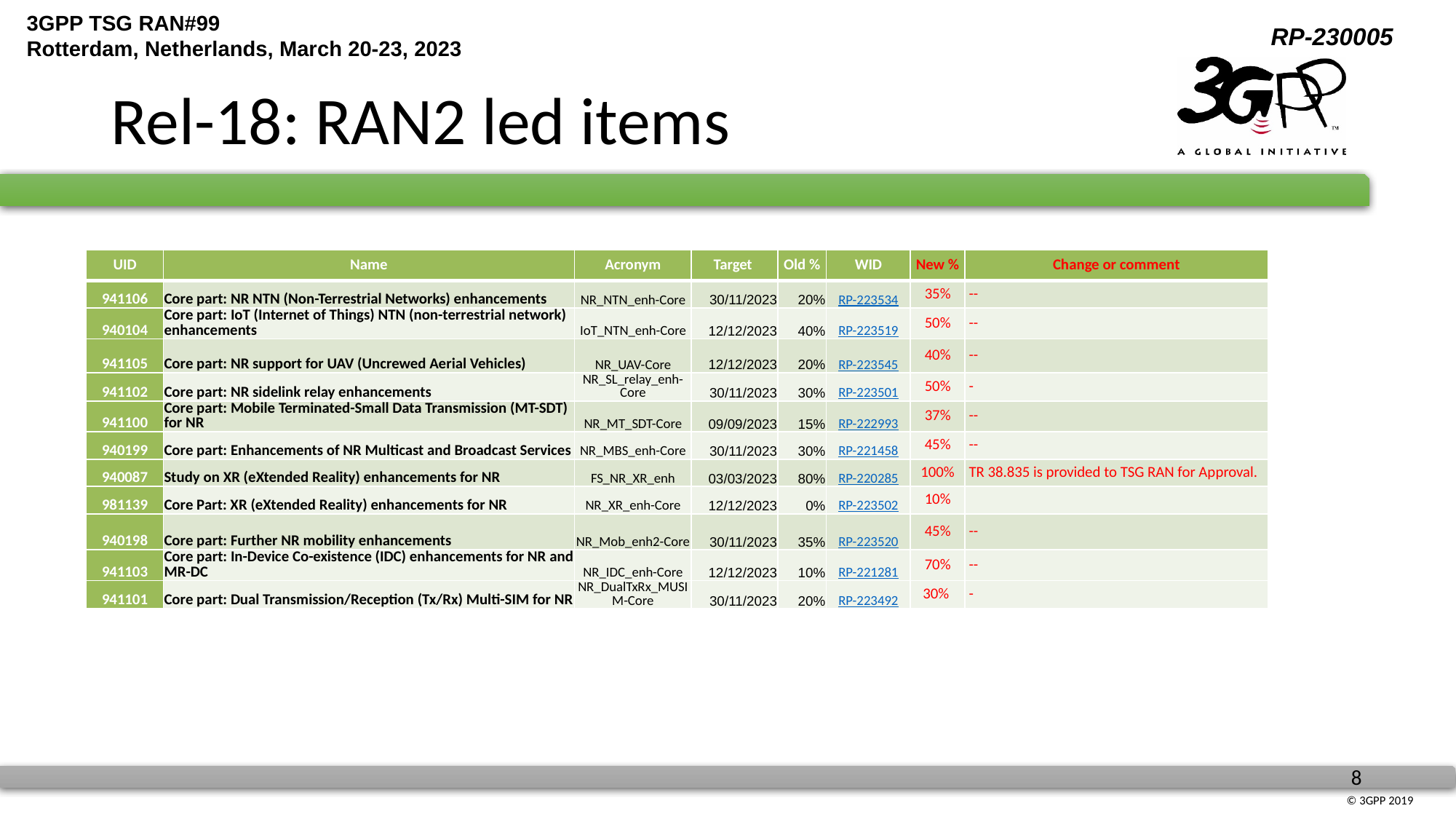

# Rel-18: RAN2 led items
| UID | Name | Acronym | Target | Old % | WID | New % | Change or comment |
| --- | --- | --- | --- | --- | --- | --- | --- |
| 941106 | Core part: NR NTN (Non-Terrestrial Networks) enhancements | NR\_NTN\_enh-Core | 30/11/2023 | 20% | RP-223534 | 35% | -- |
| 940104 | Core part: IoT (Internet of Things) NTN (non-terrestrial network) enhancements | IoT\_NTN\_enh-Core | 12/12/2023 | 40% | RP-223519 | 50% | -- |
| 941105 | Core part: NR support for UAV (Uncrewed Aerial Vehicles) | NR\_UAV-Core | 12/12/2023 | 20% | RP-223545 | 40% | -- |
| 941102 | Core part: NR sidelink relay enhancements | NR\_SL\_relay\_enh-Core | 30/11/2023 | 30% | RP-223501 | 50% | - |
| 941100 | Core part: Mobile Terminated-Small Data Transmission (MT-SDT) for NR | NR\_MT\_SDT-Core | 09/09/2023 | 15% | RP-222993 | 37% | -- |
| 940199 | Core part: Enhancements of NR Multicast and Broadcast Services | NR\_MBS\_enh-Core | 30/11/2023 | 30% | RP-221458 | 45% | -- |
| 940087 | Study on XR (eXtended Reality) enhancements for NR | FS\_NR\_XR\_enh | 03/03/2023 | 80% | RP-220285 | 100% | TR 38.835 is provided to TSG RAN for Approval. |
| 981139 | Core Part: XR (eXtended Reality) enhancements for NR | NR\_XR\_enh-Core | 12/12/2023 | 0% | RP-223502 | 10% |  |
| 940198 | Core part: Further NR mobility enhancements | NR\_Mob\_enh2-Core | 30/11/2023 | 35% | RP-223520 | 45% | -- |
| 941103 | Core part: In-Device Co-existence (IDC) enhancements for NR and MR-DC | NR\_IDC\_enh-Core | 12/12/2023 | 10% | RP-221281 | 70% | -- |
| 941101 | Core part: Dual Transmission/Reception (Tx/Rx) Multi-SIM for NR | NR\_DualTxRx\_MUSIM-Core | 30/11/2023 | 20% | RP-223492 | 30% | - |